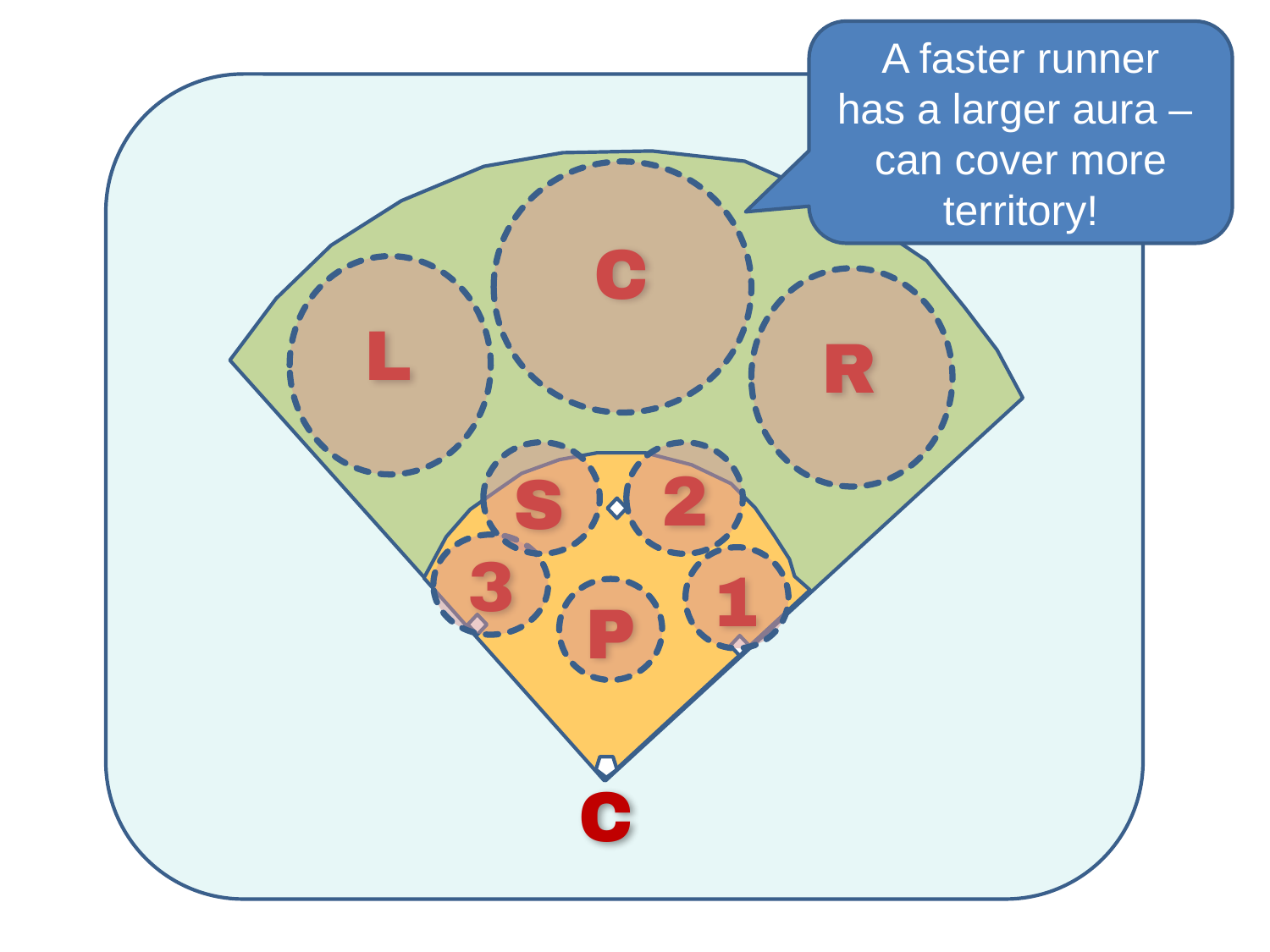

A faster runner
has a larger aura –
can cover more
territory!

C

L
R

2
S

3

1

P

C